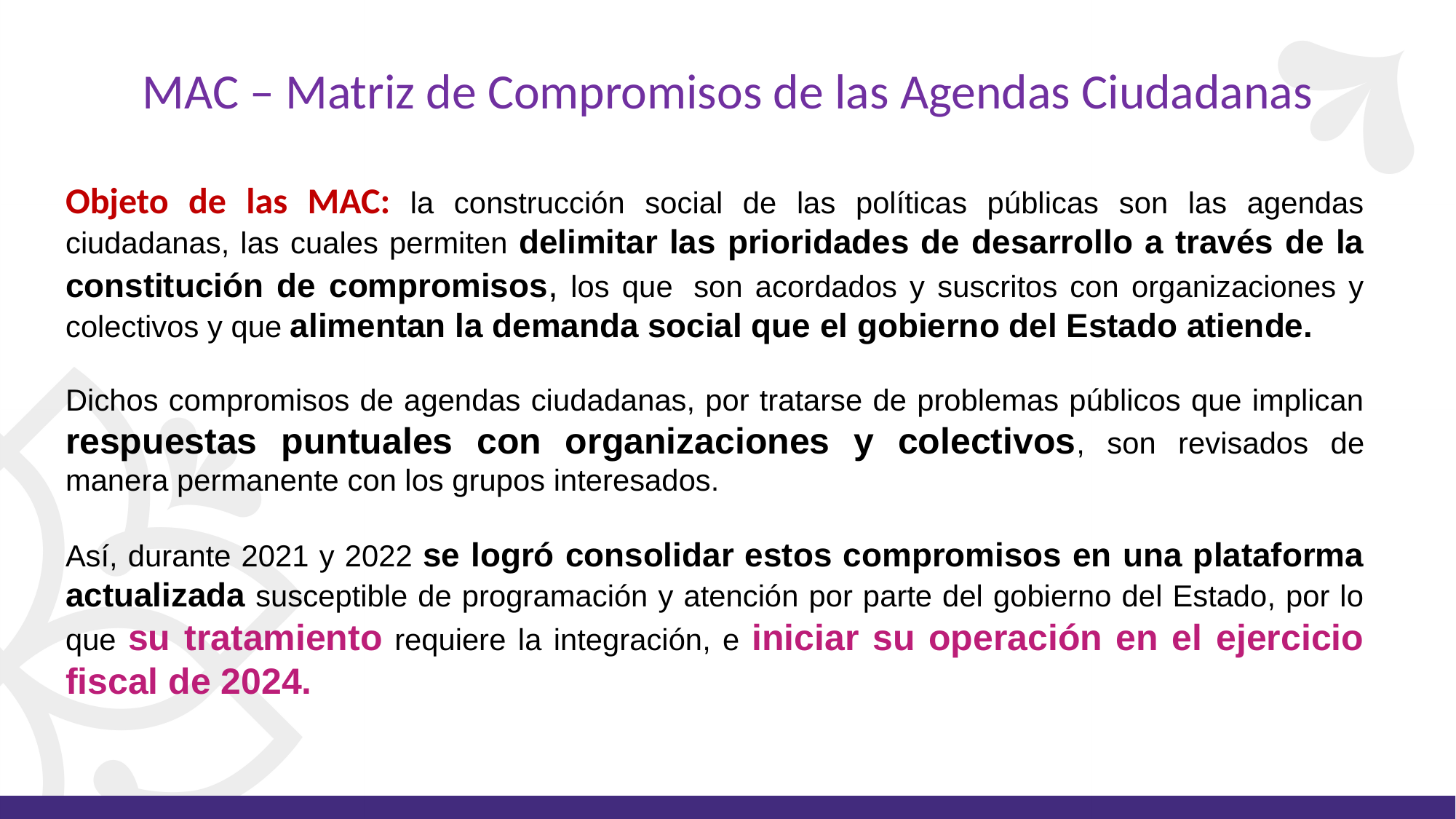

# MAC – Matriz de Compromisos de las Agendas Ciudadanas
Objeto de las MAC: la construcción social de las políticas públicas son las agendas ciudadanas, las cuales permiten delimitar las prioridades de desarrollo a través de la constitución de compromisos, los que  son acordados y suscritos con organizaciones y colectivos y que alimentan la demanda social que el gobierno del Estado atiende.

Dichos compromisos de agendas ciudadanas, por tratarse de problemas públicos que implican respuestas puntuales con organizaciones y colectivos, son revisados de manera permanente con los grupos interesados.

Así, durante 2021 y 2022 se logró consolidar estos compromisos en una plataforma actualizada susceptible de programación y atención por parte del gobierno del Estado, por lo que su tratamiento requiere la integración, e iniciar su operación en el ejercicio fiscal de 2024.